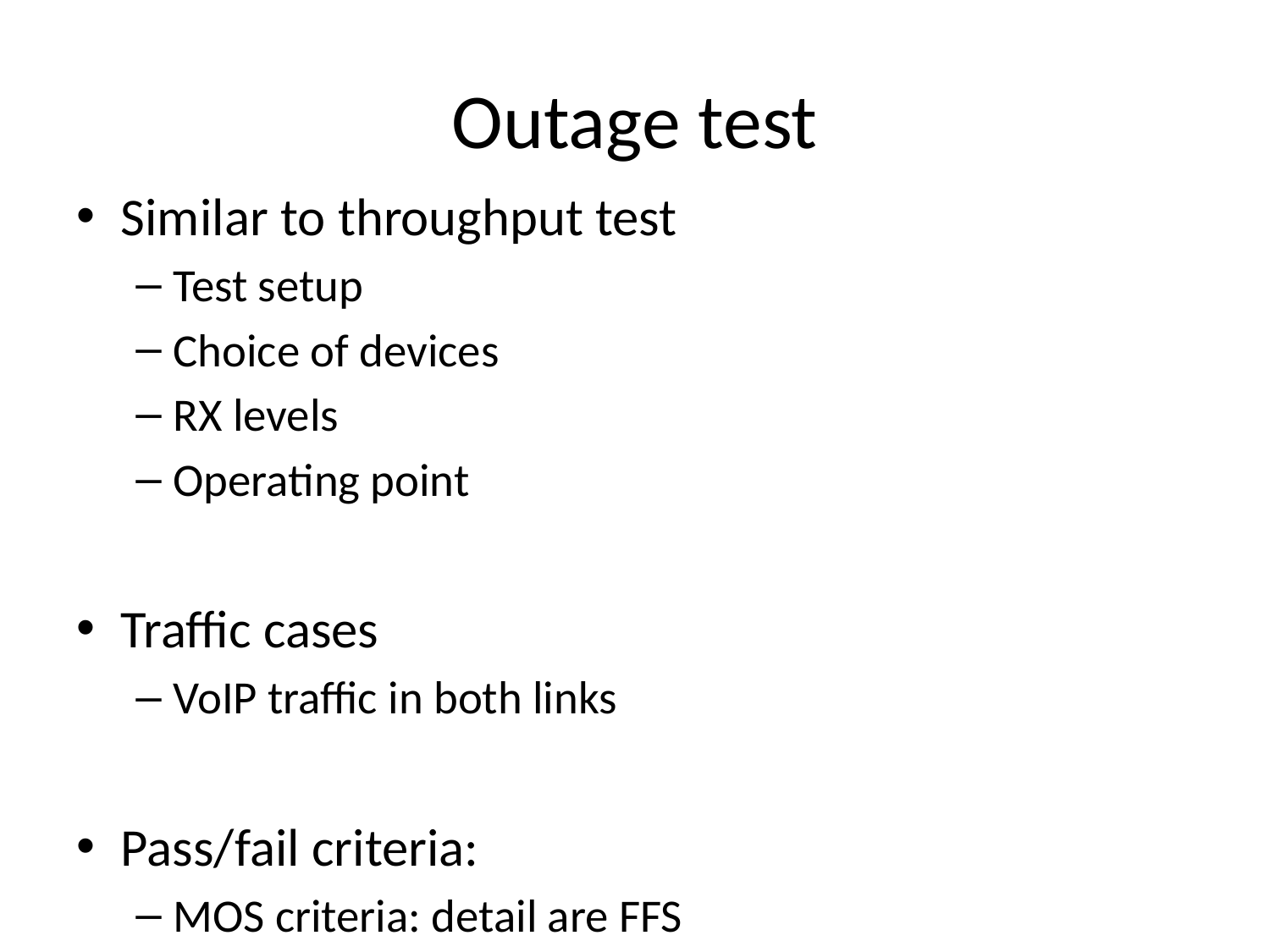

# Outage test
Similar to throughput test
Test setup
Choice of devices
RX levels
Operating point

Traffic cases
VoIP traffic in both links

Pass/fail criteria:
MOS criteria: detail are FFS